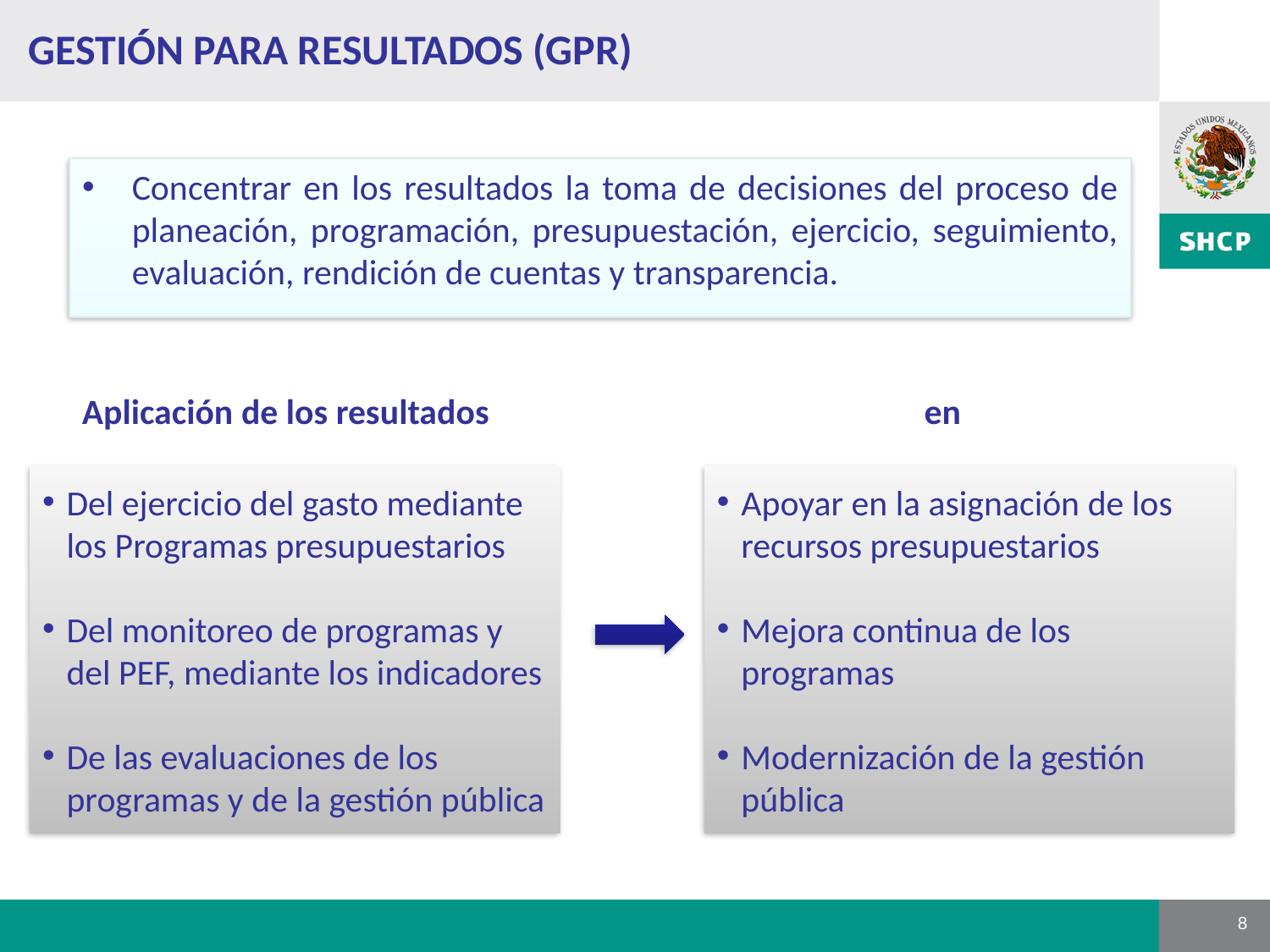

# Gestión para Resultados (GpR)
Concentrar en los resultados la toma de decisiones del proceso de planeación, programación, presupuestación, ejercicio, seguimiento, evaluación, rendición de cuentas y transparencia.

Aplicación de los resultados

en

Del ejercicio del gasto mediante los Programas presupuestarios
Del monitoreo de programas y    del PEF, mediante los indicadores
De las evaluaciones de los programas y de la gestión pública
Apoyar en la asignación de los recursos presupuestarios
Mejora continua de los programas
Modernización de la gestión pública